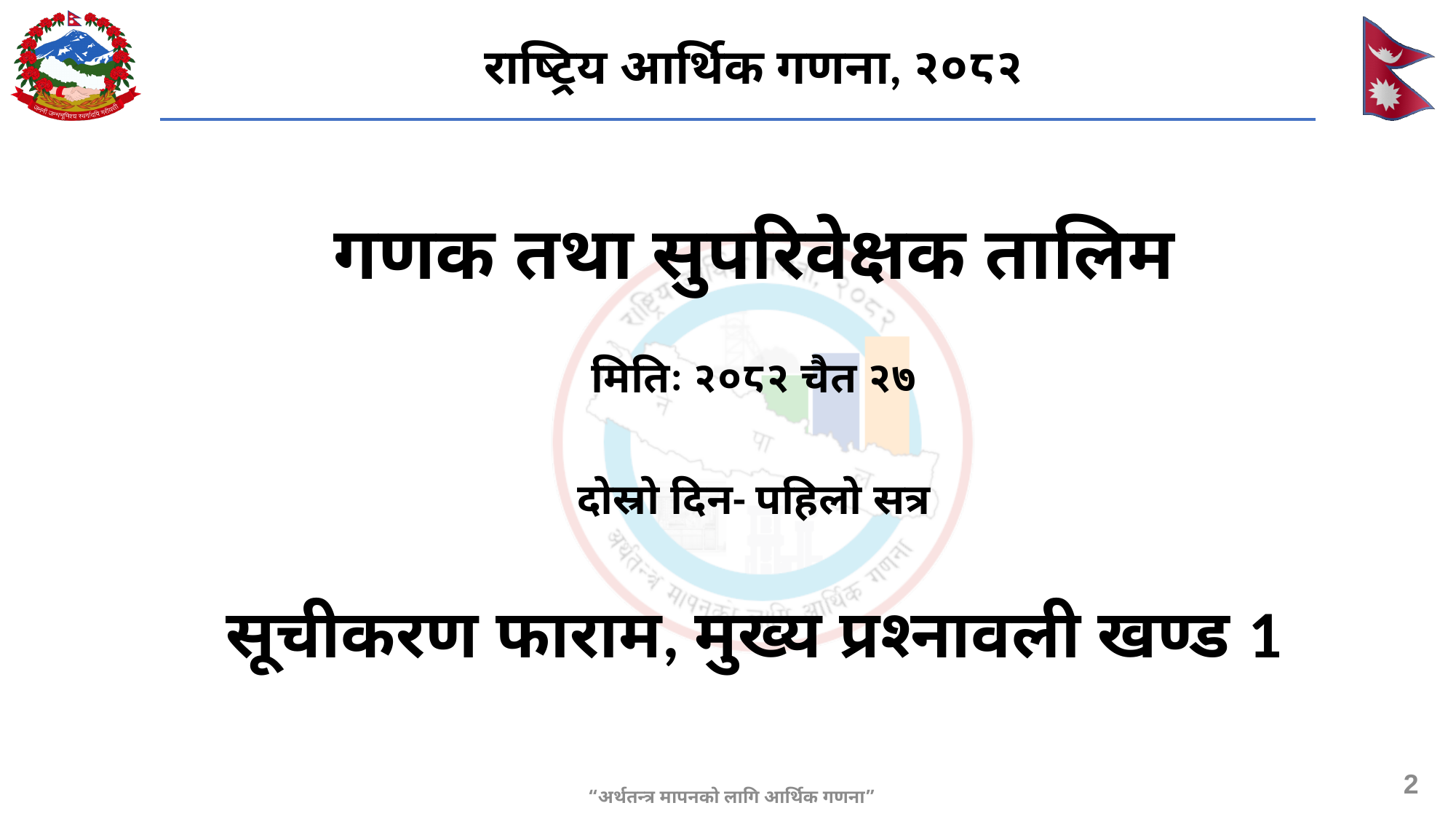

राष्ट्रिय आर्थिक गणना, २०८२

गणक तथा सुपरिवेक्षक तालिम
मितिः २०८२ चैत २७

दोस्रो दिन- पहिलो सत्र

सूचीकरण फाराम, मुख्य प्रश्नावली खण्ड 1

2
“अर्थतन्त्र मापनको लागि आर्थिक गणना”